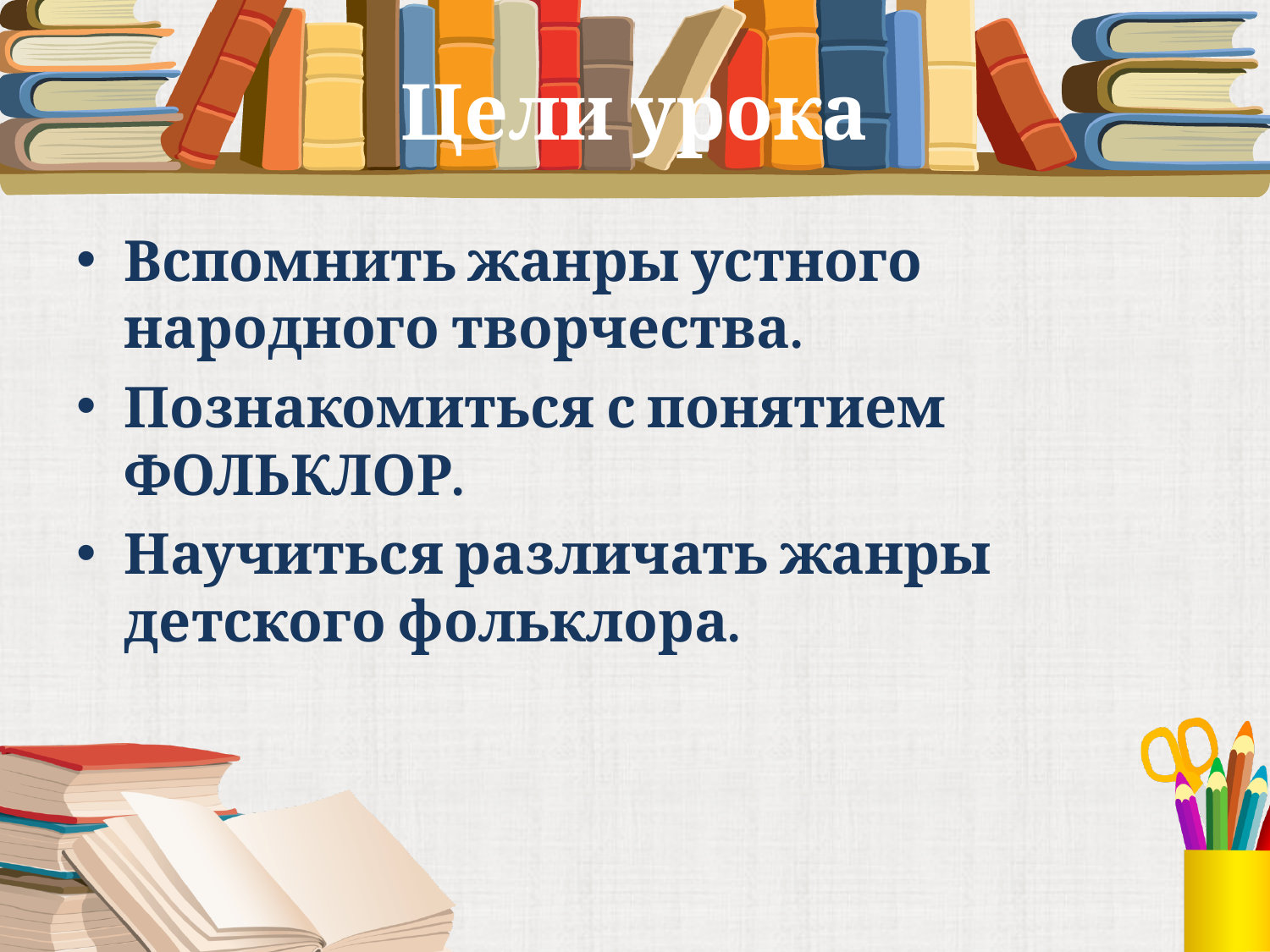

# Цели урока
Вспомнить жанры устного народного творчества.
Познакомиться с понятием ФОЛЬКЛОР.
Научиться различать жанры детского фольклора.